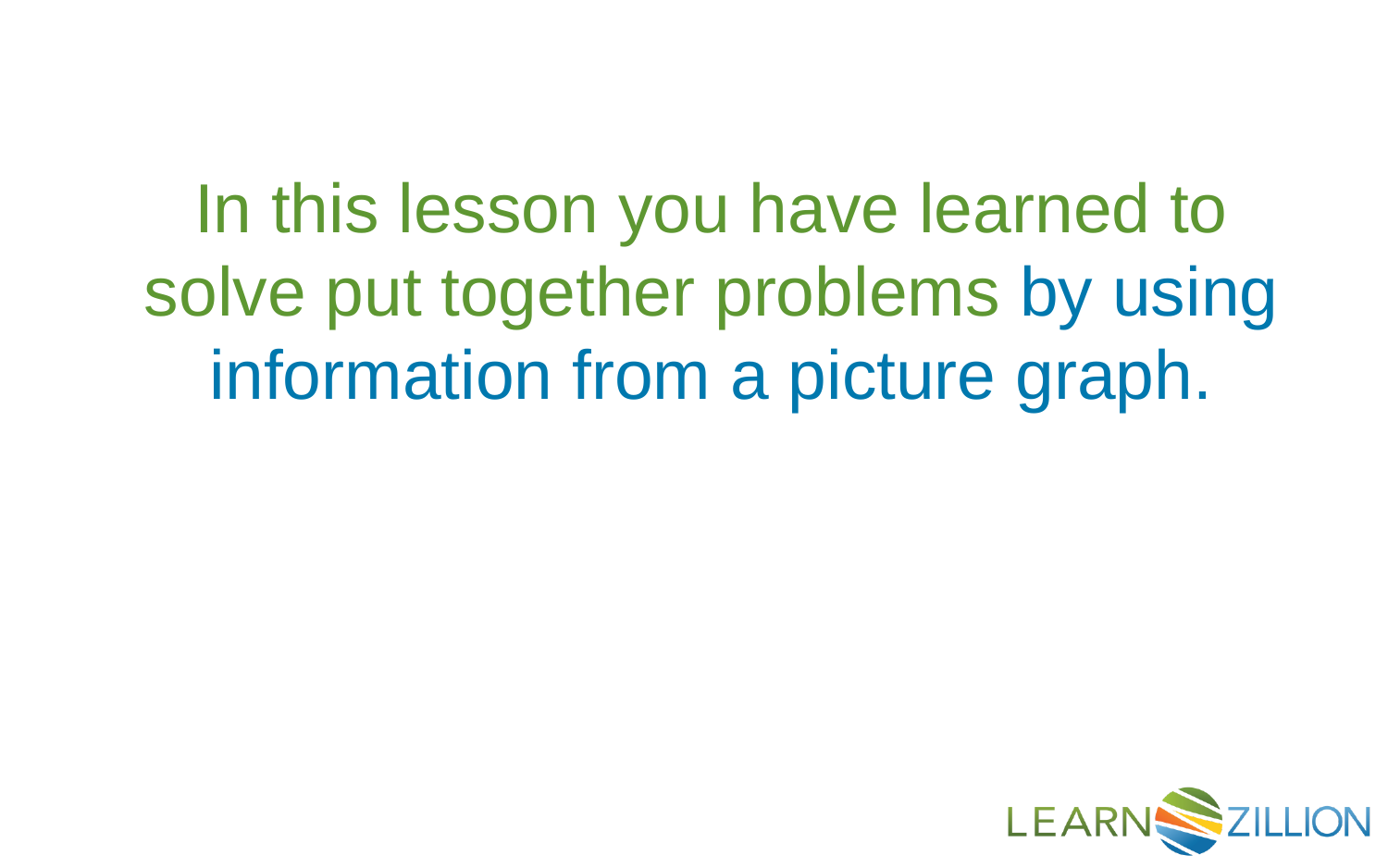

In this lesson you have learned to solve put together problems by using information from a picture graph.